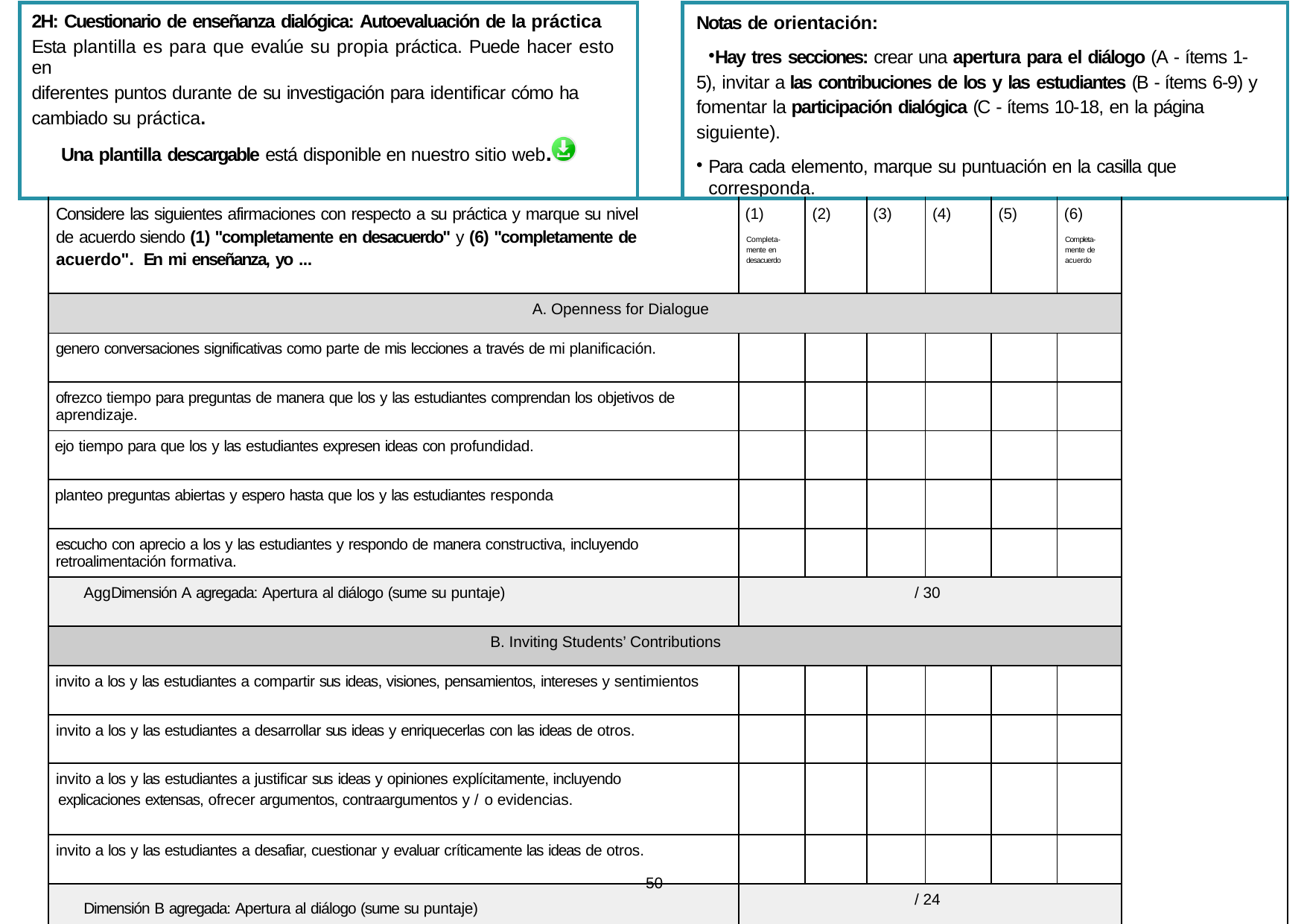

| 2H: Cuestionario de enseñanza dialógica: Autoevaluación de la práctica Esta plantilla es para que evalúe su propia práctica. Puede hacer esto en diferentes puntos durante de su investigación para identificar cómo ha cambiado su práctica. Una plantilla descargable está disponible en nuestro sitio web. |  |  | Notas de orientación: Hay tres secciones: crear una apertura para el diálogo (A - ítems 1-5), invitar a las contribuciones de los y las estudiantes (B - ítems 6-9) y fomentar la participación dialógica (C - ítems 10-18, en la página siguiente). Para cada elemento, marque su puntuación en la casilla que corresponda. |  |  |  |  |  |  |  |
| --- | --- | --- | --- | --- | --- | --- | --- | --- | --- | --- |
|  | Considere las siguientes afirmaciones con respecto a su práctica y marque su nivel de acuerdo siendo (1) "completamente en desacuerdo" y (6) "completamente de acuerdo". En mi enseñanza, yo ... |  |  | (1) Completa- mente en desacuerdo | (2) | (3) | (4) | (5) | (6) Completa- mente de acuerdo |  |
|  | A. Openness for Dialogue |  |  |  |  |  |  |  |  |  |
|  | genero conversaciones significativas como parte de mis lecciones a través de mi planificación. |  |  |  |  |  |  |  |  |  |
|  | ofrezco tiempo para preguntas de manera que los y las estudiantes comprendan los objetivos de aprendizaje. |  |  |  |  |  |  |  |  |  |
|  | ejo tiempo para que los y las estudiantes expresen ideas con profundidad. |  |  |  |  |  |  |  |  |  |
|  | planteo preguntas abiertas y espero hasta que los y las estudiantes responda |  |  |  |  |  |  |  |  |  |
|  | escucho con aprecio a los y las estudiantes y respondo de manera constructiva, incluyendo retroalimentación formativa. |  |  |  |  |  |  |  |  |  |
|  | AggDimensión A agregada: Apertura al diálogo (sume su puntaje) |  |  | / 30 |  |  |  |  |  |  |
|  | B. Inviting Students’ Contributions |  |  |  |  |  |  |  |  |  |
|  | invito a los y las estudiantes a compartir sus ideas, visiones, pensamientos, intereses y sentimientos |  |  |  |  |  |  |  |  |  |
|  | invito a los y las estudiantes a desarrollar sus ideas y enriquecerlas con las ideas de otros. |  |  |  |  |  |  |  |  |  |
|  | invito a los y las estudiantes a justificar sus ideas y opiniones explícitamente, incluyendo explicaciones extensas, ofrecer argumentos, contraargumentos y / o evidencias. |  |  |  |  |  |  |  |  |  |
|  | invito a los y las estudiantes a desafiar, cuestionar y evaluar críticamente las ideas de otros. |  |  |  |  |  |  |  |  |  |
|  | 50 Dimensión B agregada: Apertura al diálogo (sume su puntaje) |  |  | / 24 |  |  |  |  |  |  |